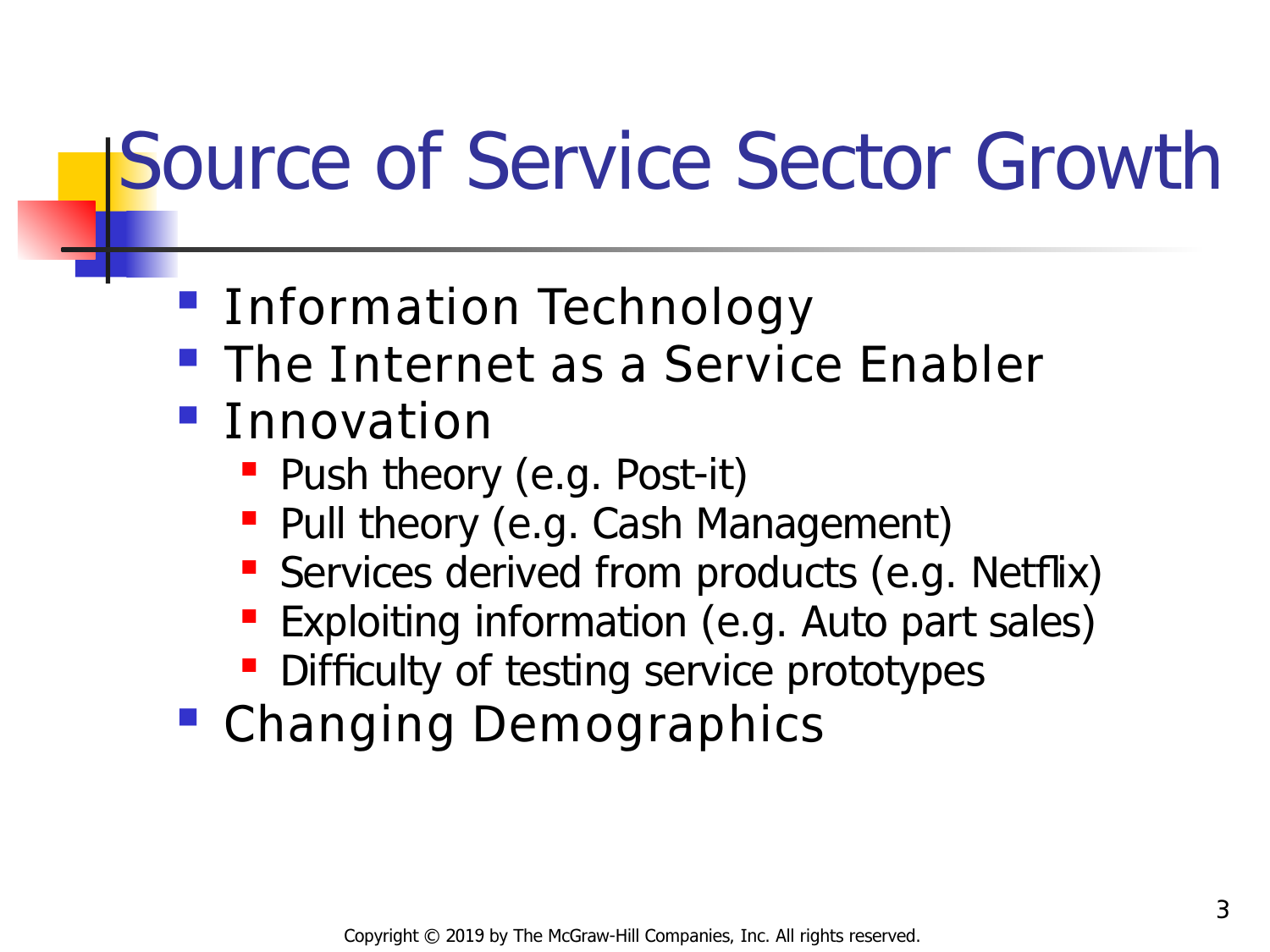

# Source of Service Sector Growth
Information Technology
The Internet as a Service Enabler
Innovation
Push theory (e.g. Post-it)
Pull theory (e.g. Cash Management)
Services derived from products (e.g. Netflix)
Exploiting information (e.g. Auto part sales)
Difficulty of testing service prototypes
Changing Demographics
3
Copyright © 2019 by The McGraw-Hill Companies, Inc. All rights reserved.